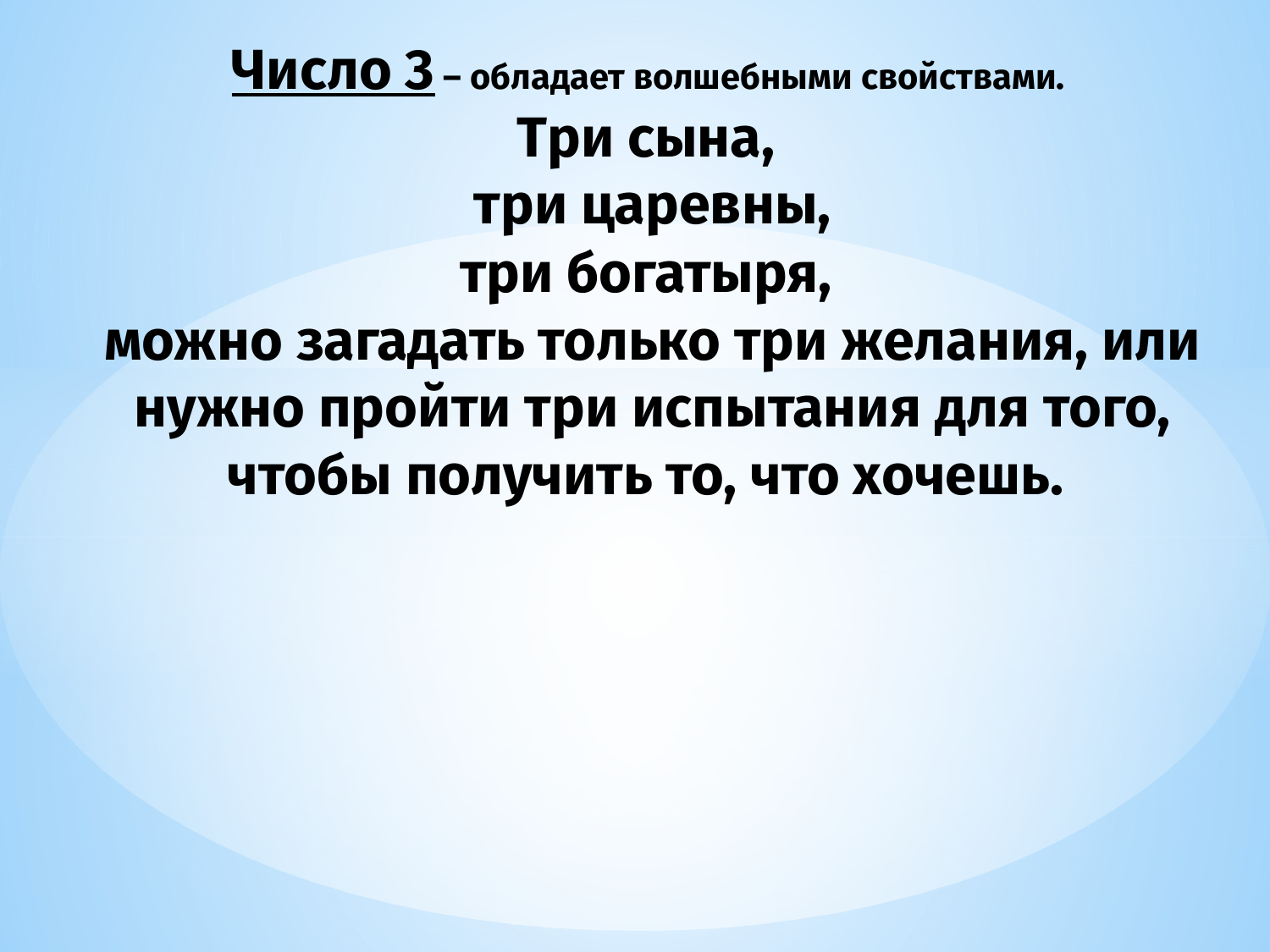

# Число 3 – обладает волшебными свойствами. Три сына, три царевны, три богатыря, можно загадать только три желания, или нужно пройти три испытания для того, чтобы получить то, что хочешь.